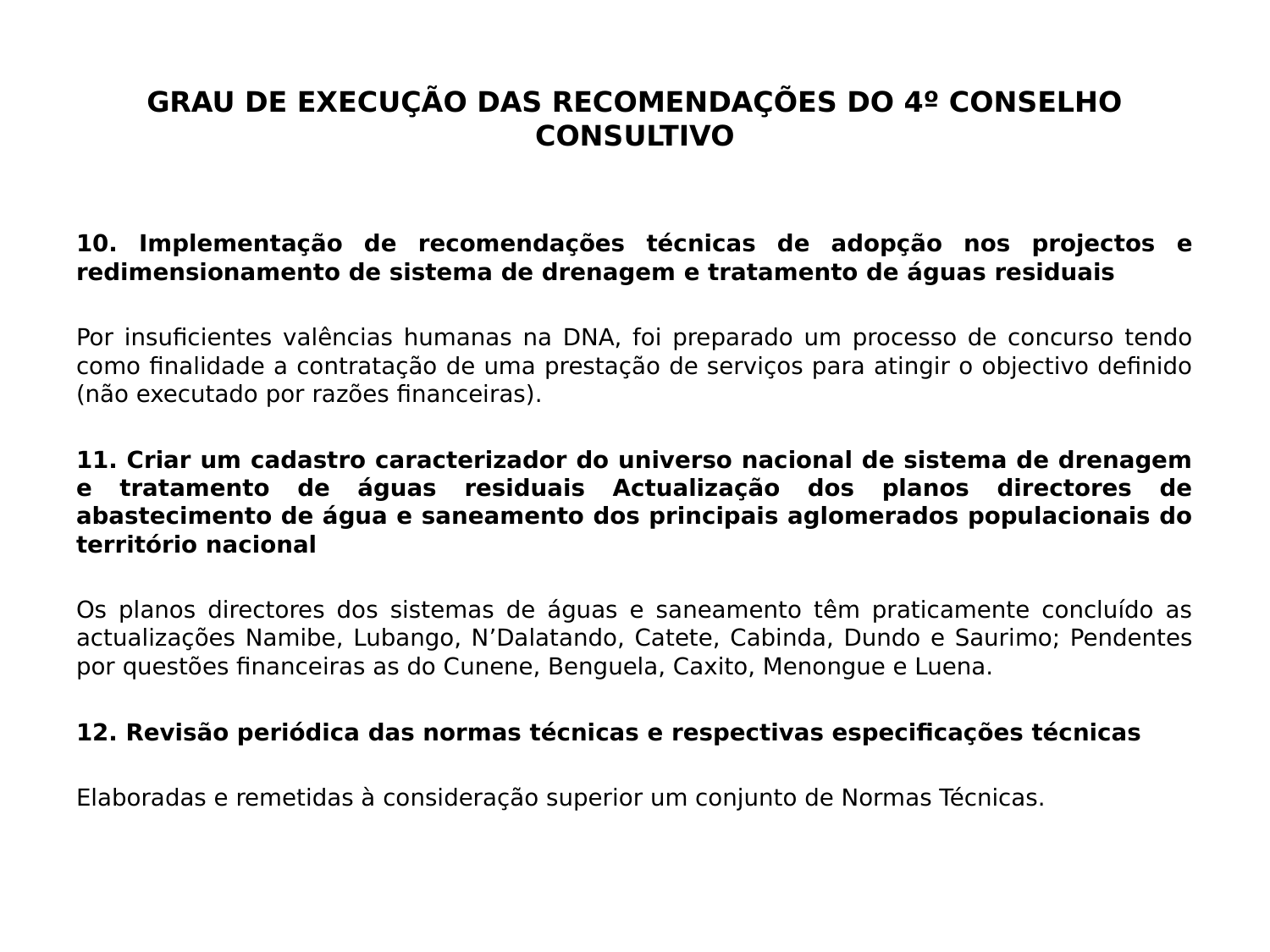

# GRAU DE EXECUÇÃO DAS RECOMENDAÇÕES DO 4º CONSELHO CONSULTIVO
10. Implementação de recomendações técnicas de adopção nos projectos e redimensionamento de sistema de drenagem e tratamento de águas residuais

Por insuficientes valências humanas na DNA, foi preparado um processo de concurso tendo como finalidade a contratação de uma prestação de serviços para atingir o objectivo definido (não executado por razões financeiras).

11. Criar um cadastro caracterizador do universo nacional de sistema de drenagem e tratamento de águas residuais Actualização dos planos directores de abastecimento de água e saneamento dos principais aglomerados populacionais do território nacional

Os planos directores dos sistemas de águas e saneamento têm praticamente concluído as actualizações Namibe, Lubango, N’Dalatando, Catete, Cabinda, Dundo e Saurimo; Pendentes por questões financeiras as do Cunene, Benguela, Caxito, Menongue e Luena.

12. Revisão periódica das normas técnicas e respectivas especificações técnicas

Elaboradas e remetidas à consideração superior um conjunto de Normas Técnicas.